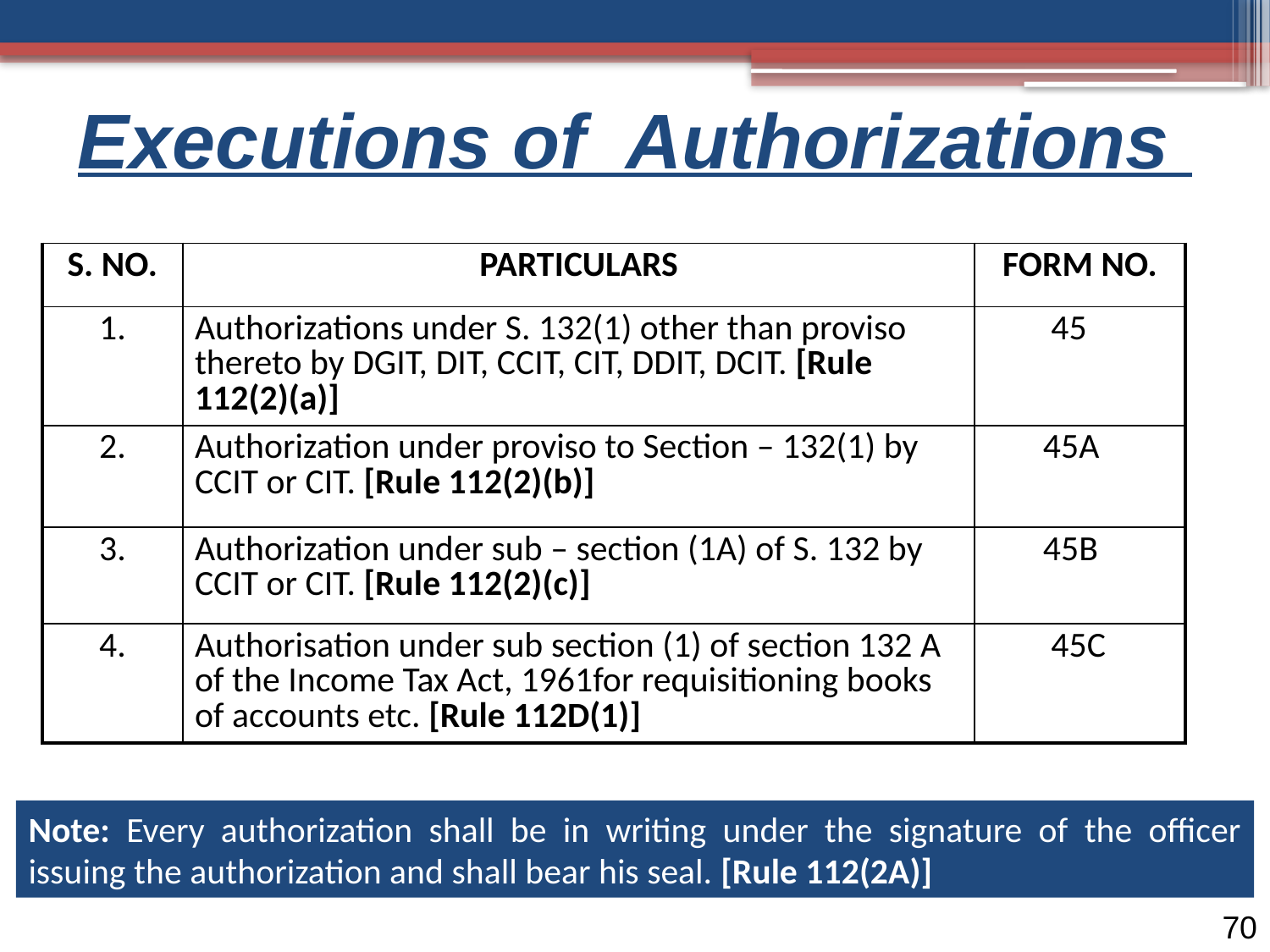

# Executions of  Authorizations
| S. NO. | PARTICULARS | FORM NO. |
| --- | --- | --- |
| 1. | Authorizations under S. 132(1) other than proviso thereto by DGIT, DIT, CCIT, CIT, DDIT, DCIT. [Rule 112(2)(a)] | 45 |
| 2. | Authorization under proviso to Section – 132(1) by CCIT or CIT. [Rule 112(2)(b)] | 45A |
| 3. | Authorization under sub – section (1A) of S. 132 by CCIT or CIT. [Rule 112(2)(c)] | 45B |
| 4. | Authorisation under sub section (1) of section 132 A of the Income Tax Act, 1961for requisitioning books of accounts etc. [Rule 112D(1)] | 45C |
Note: Every authorization shall be in writing under the signature of the officer issuing the authorization and shall bear his seal. [Rule 112(2A)]
70